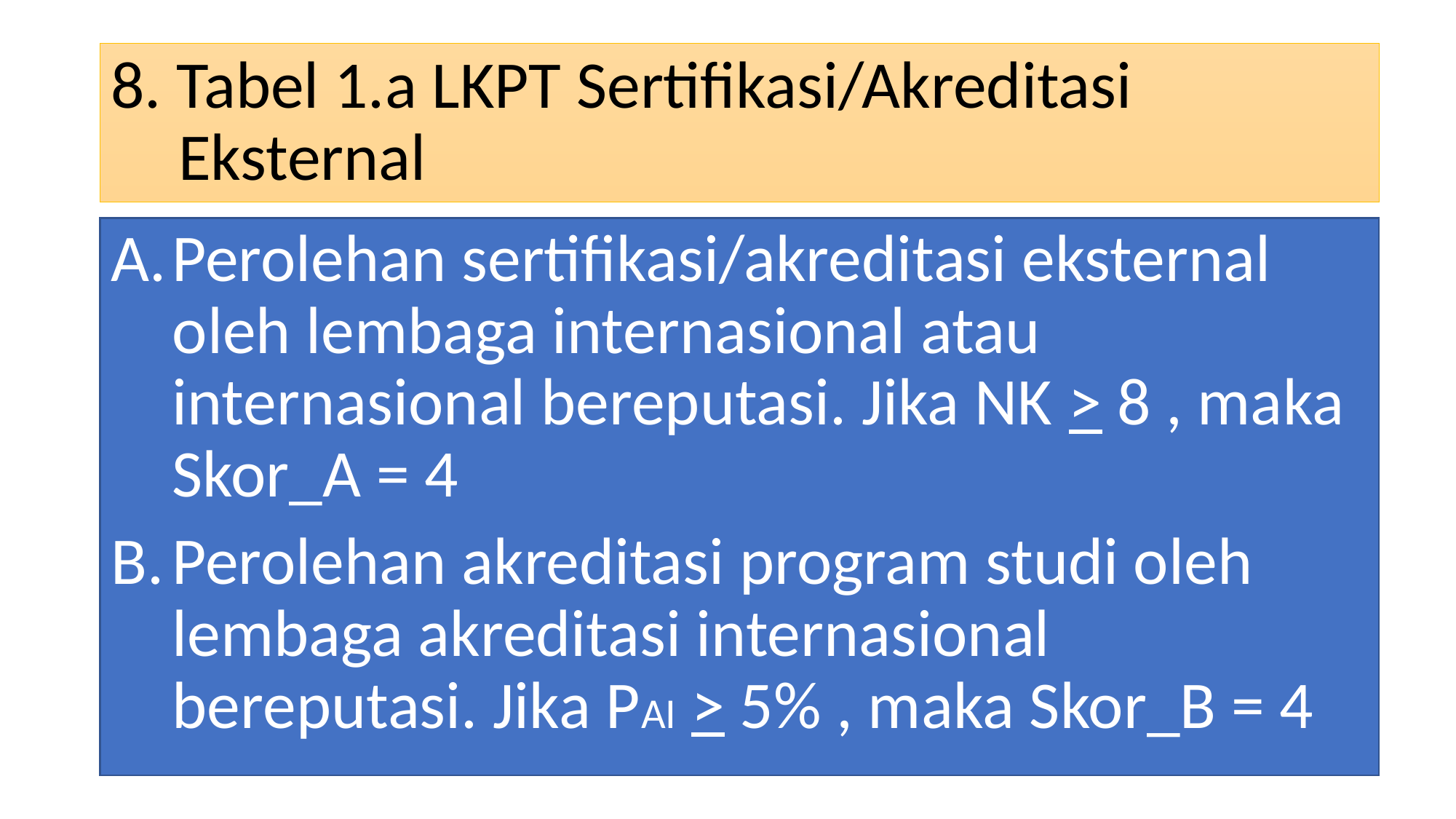

# 8. Tabel 1.a LKPT Sertifikasi/Akreditasi Eksternal
Perolehan sertifikasi/akreditasi eksternal oleh lembaga internasional atau internasional bereputasi. Jika NK > 8 , maka Skor_A = 4
Perolehan akreditasi program studi oleh lembaga akreditasi internasional bereputasi. Jika PAI > 5% , maka Skor_B = 4